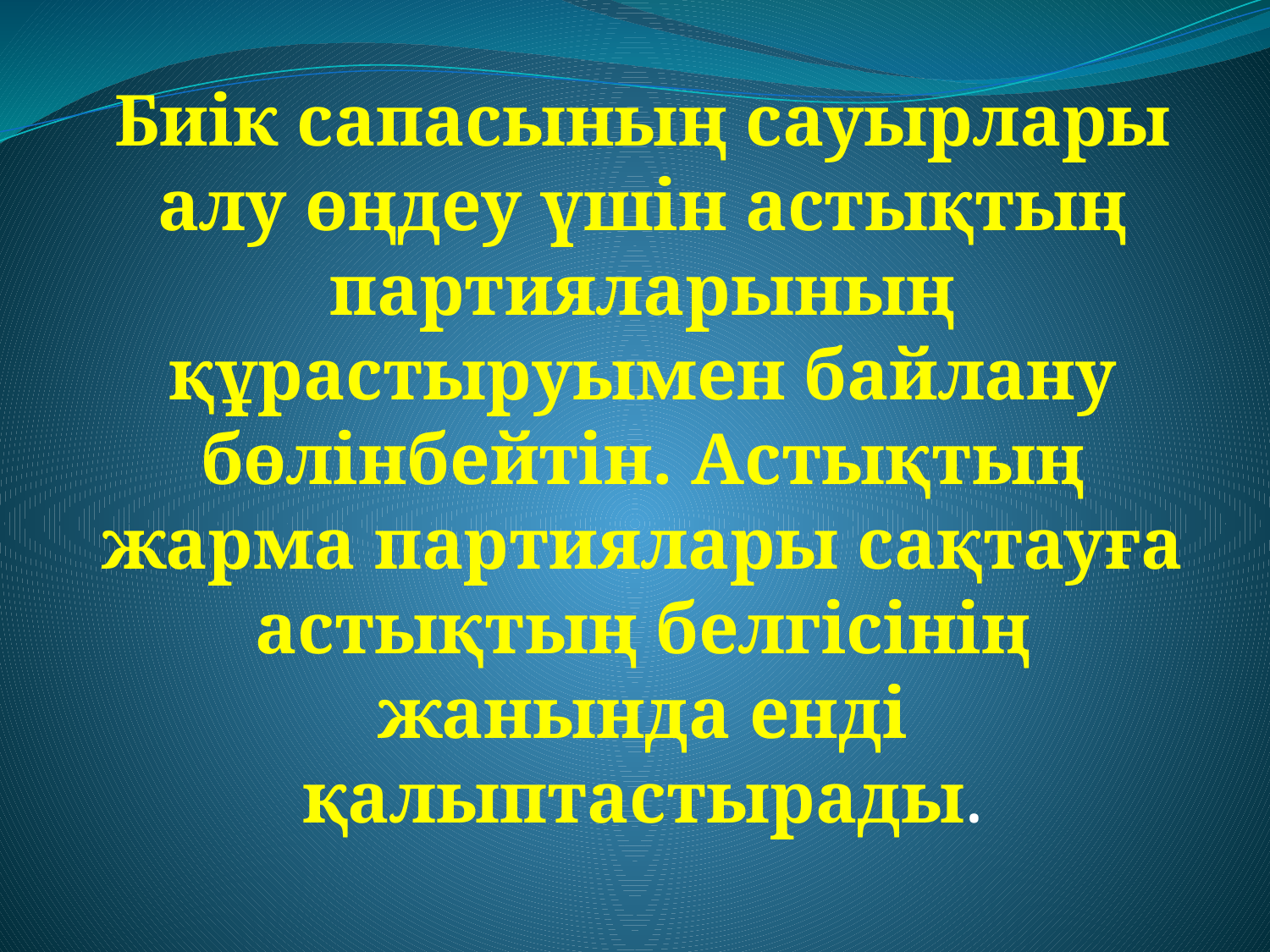

Биiк сапасының сауырлары алу өңдеу үшiн астықтың партияларының құрастыруымен байлану бөлiнбейтiн. Астықтың жарма партиялары сақтауға астықтың белгiсiнiң жанында ендi қалыптастырады.